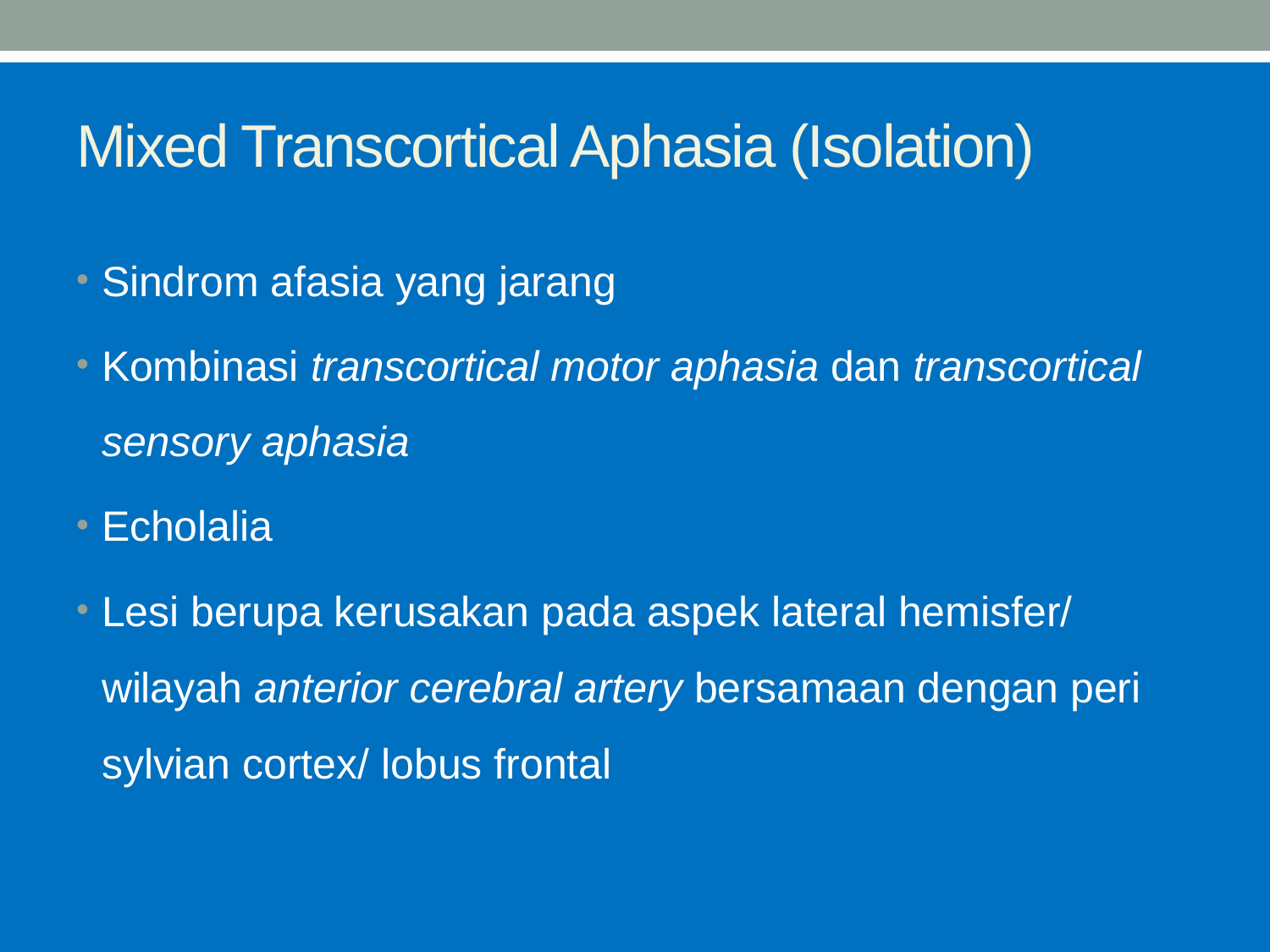

# Mixed Transcortical Aphasia (Isolation)
Sindrom afasia yang jarang
Kombinasi transcortical motor aphasia dan transcortical sensory aphasia
Echolalia
Lesi berupa kerusakan pada aspek lateral hemisfer/ wilayah anterior cerebral artery bersamaan dengan peri sylvian cortex/ lobus frontal